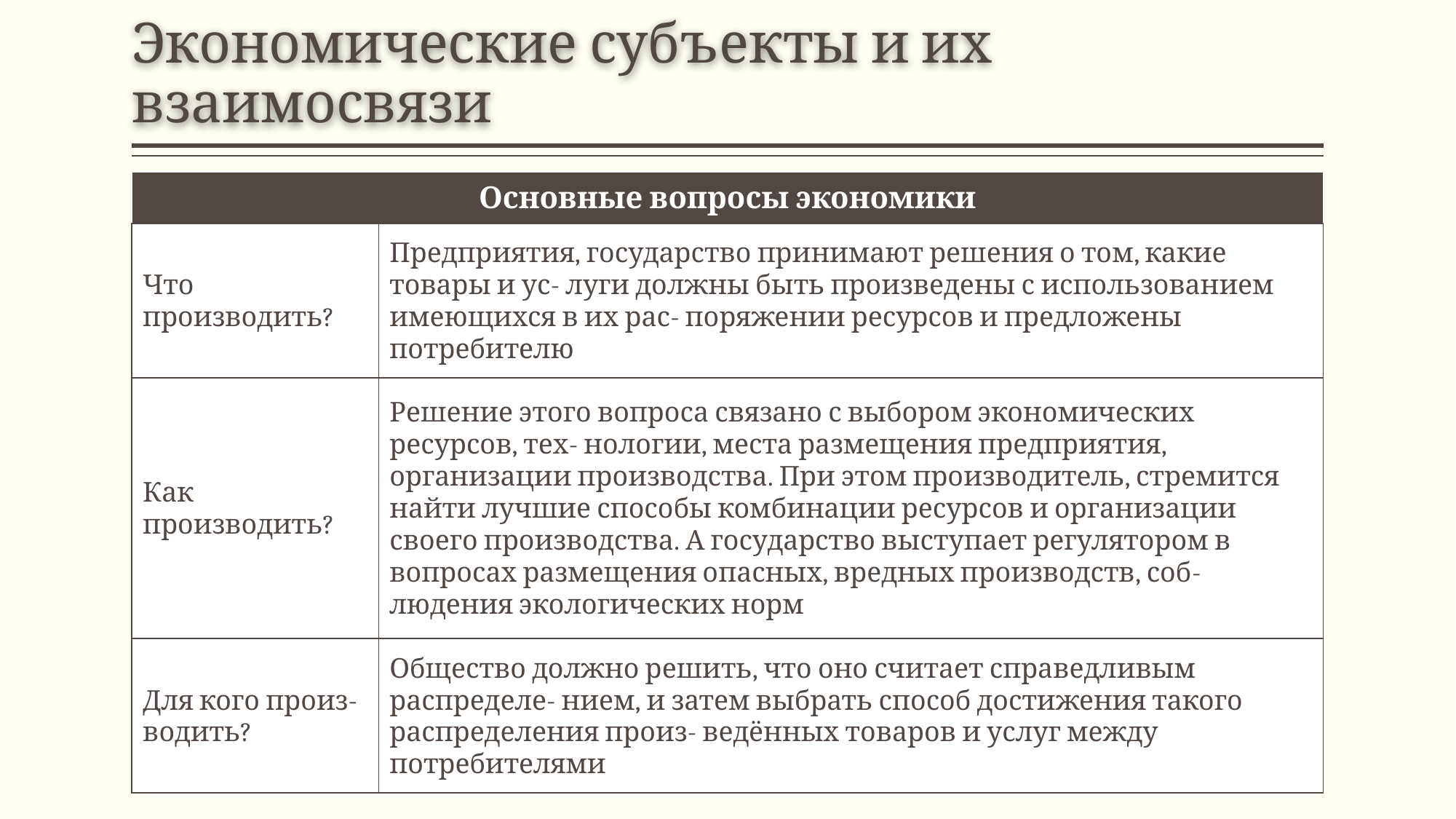

# Экономические субъекты и их взаимосвязи
| Основные вопросы экономики |  |
| --- | --- |
| Что производить? | Предприятия, государство принимают решения о том, какие товары и ус- луги должны быть произведены с использованием имеющихся в их рас- поряжении ресурсов и предложены потребителю |
| Как производить? | Решение этого вопроса связано с выбором экономических ресурсов, тех- нологии, места размещения предприятия, организации производства. При этом производитель, стремится найти лучшие способы комбинации ресурсов и организации своего производства. А государство выступает регулятором в вопросах размещения опасных, вредных производств, соб- людения экологических норм |
| Для кого произ- водить? | Общество должно решить, что оно считает справедливым распределе- нием, и затем выбрать способ достижения такого распределения произ- ведённых товаров и услуг между потребителями |